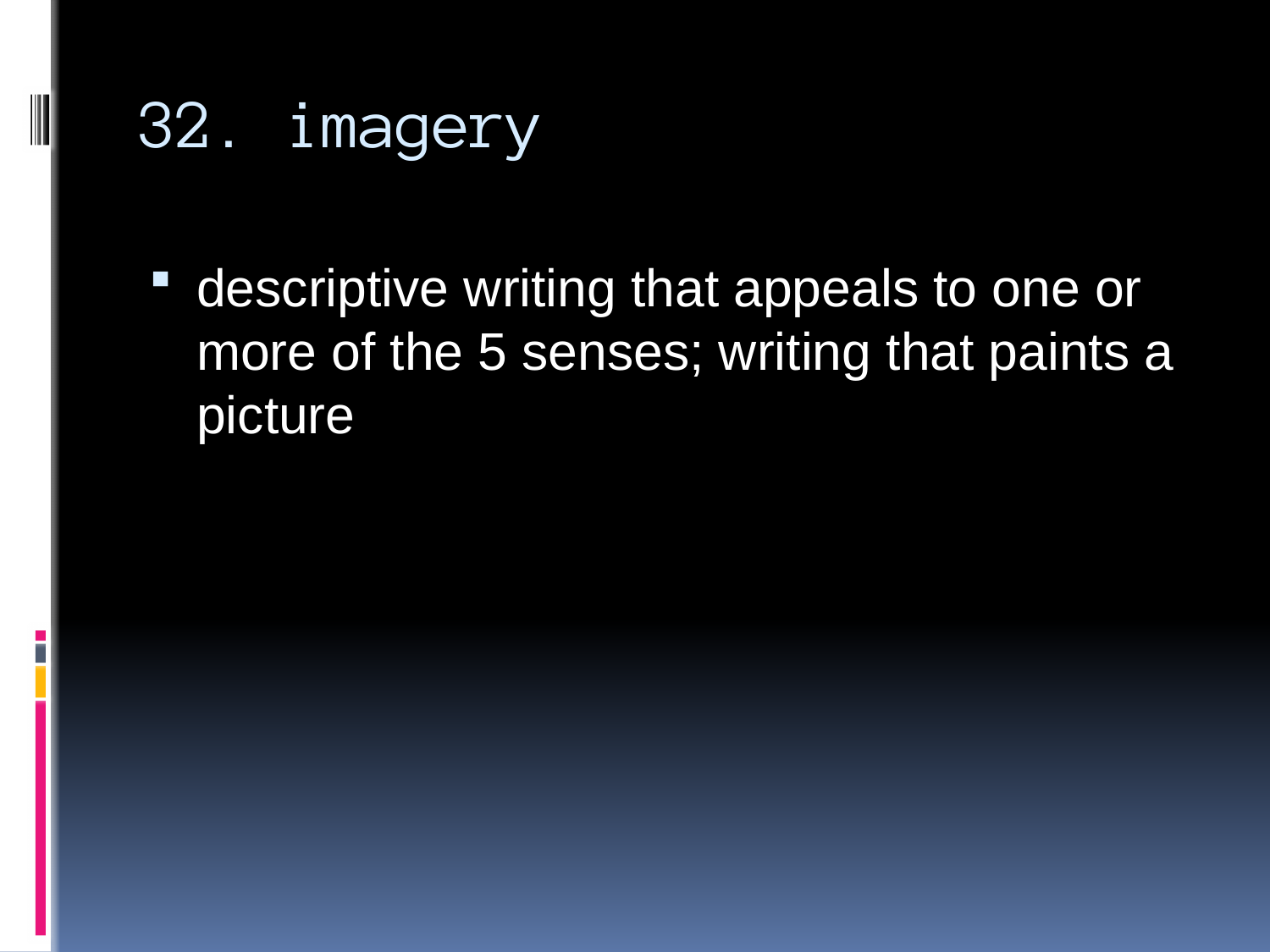

# 32. imagery
descriptive writing that appeals to one or more of the 5 senses; writing that paints a picture